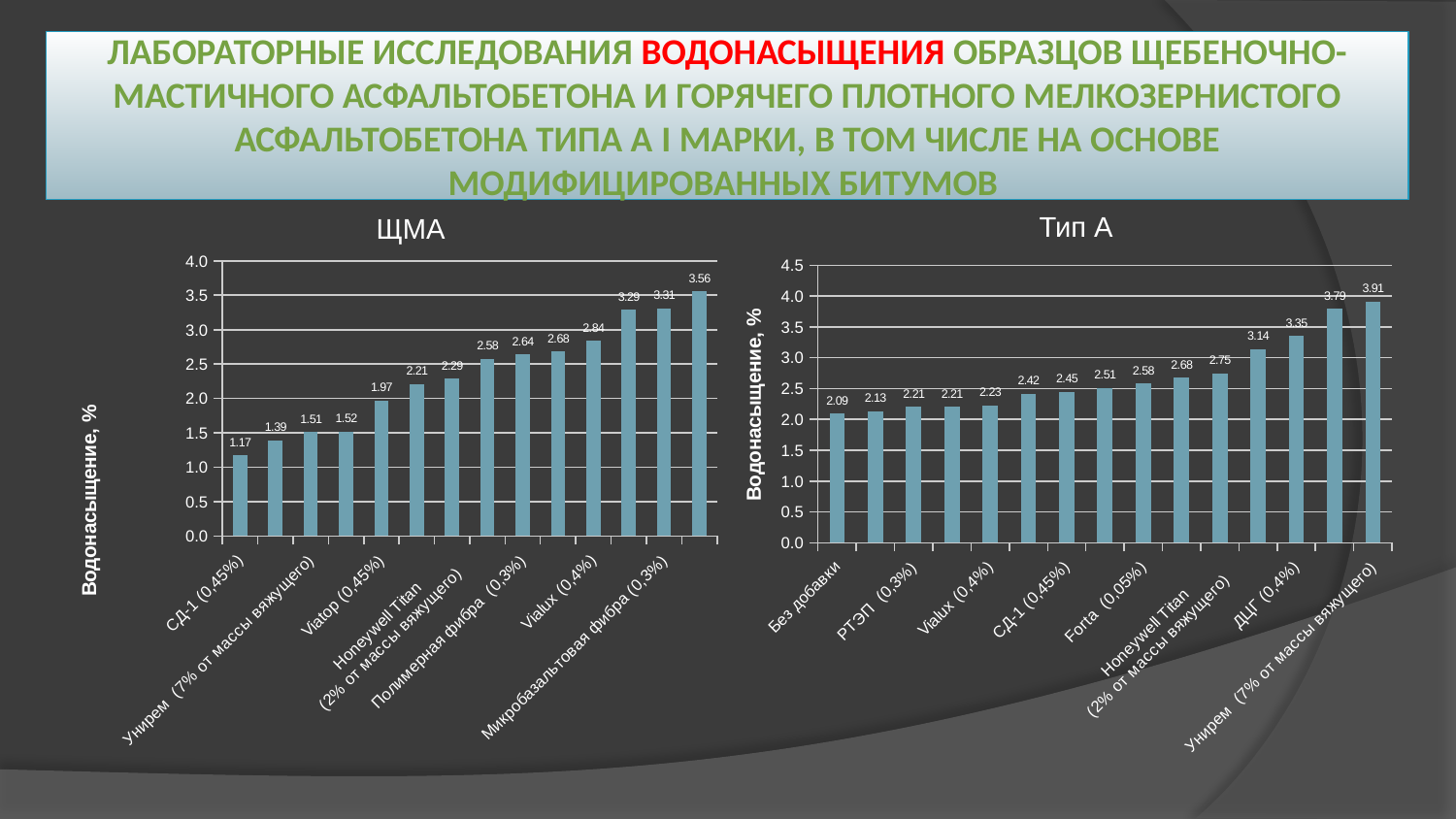

# Лабораторные исследования водонасыщения образцов щебеночно-мастичного асфальтобетона и горячего плотного мелкозернистого асфальтобетона типа А I марки, в том числе на основе модифицированных битумов
Тип А
ЩМА

### Chart

| Category |  |
|---|---|
| СД-1 (0,45%) | 1.1700000000000002 |
| РТЭП  (0,3%) | 1.3900000000000001 |
| Унирем  (7% от массы вяжущего) | 1.51 |
| ПБВ "ТНК Альфабит 60" (5,3%) | 1.52 |
| Viatop (0,45%) | 1.9700000000000002 |
| ПБВ "Полигум 60" (5,5%) | 2.21 |
| Honeywell Titan
(2% от массы вяжущего) | 2.29 |
| Forta  (0,05%) | 2.58 |
| Полимерная фибра  (0,3%) | 2.64 |
| ПБВ "Лукоил" (5,3%) | 2.68 |
| Vialux (0,4%) | 2.84 |
| ДЦГ (0,4%) | 3.29 |
| Микробазальтовая фибра (0,3%) | 3.3099999999999996 |
| Sasobit (3% от массы вяжущего) | 3.56 |

### Chart

| Category |  |
|---|---|
| Без добавки | 2.09 |
| Микробазальтовая фибра (0,3%) | 2.13 |
| РТЭП  (0,3%) | 2.21 |
| Viatop (0,45%) | 2.21 |
| Vialux (0,4%) | 2.23 |
| ПБВ "Полигум 60" (5,5%) | 2.42 |
| СД-1 (0,45%) | 2.4499999999999997 |
| ПБВ "Лукоил" (5,3%) | 2.51 |
| Forta  (0,05%) | 2.58 |
| ПБВ "ТНК Альфабит 60" (5,3%) | 2.68 |
| Honeywell Titan
(2% от массы вяжущего) | 2.75 |
| Полимерная фибра  (0,3%) | 3.14 |
| ДЦГ (0,4%) | 3.3499999999999996 |
| Sasobit (3% от массы вяжущего) | 3.79 |
| Унирем  (7% от массы вяжущего) | 3.9099999999999997 |